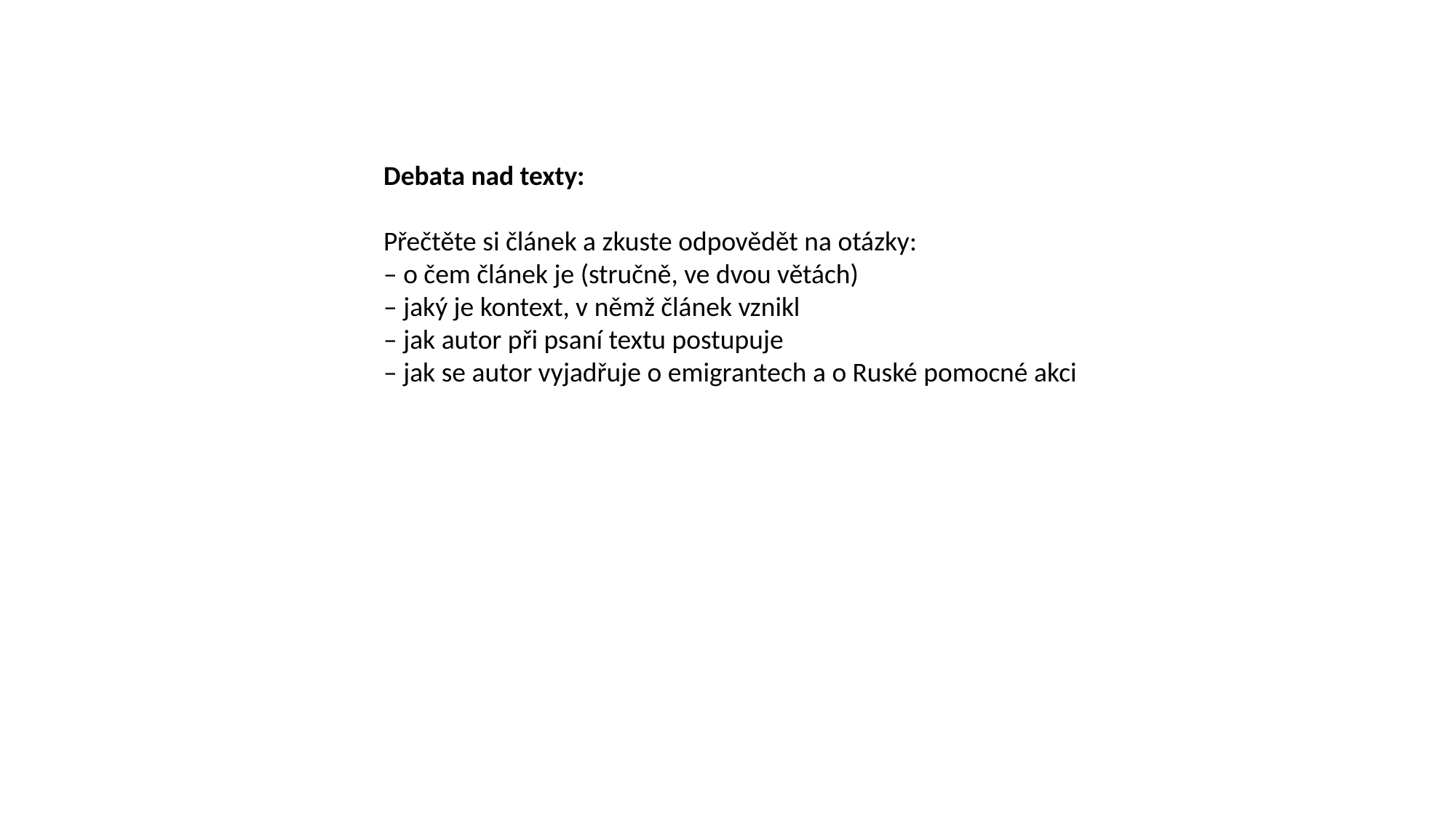

Debata nad texty:

Přečtěte si článek a zkuste odpovědět na otázky:
– o čem článek je (stručně, ve dvou větách)
– jaký je kontext, v němž článek vznikl
– jak autor při psaní textu postupuje
– jak se autor vyjadřuje o emigrantech a o Ruské pomocné akci